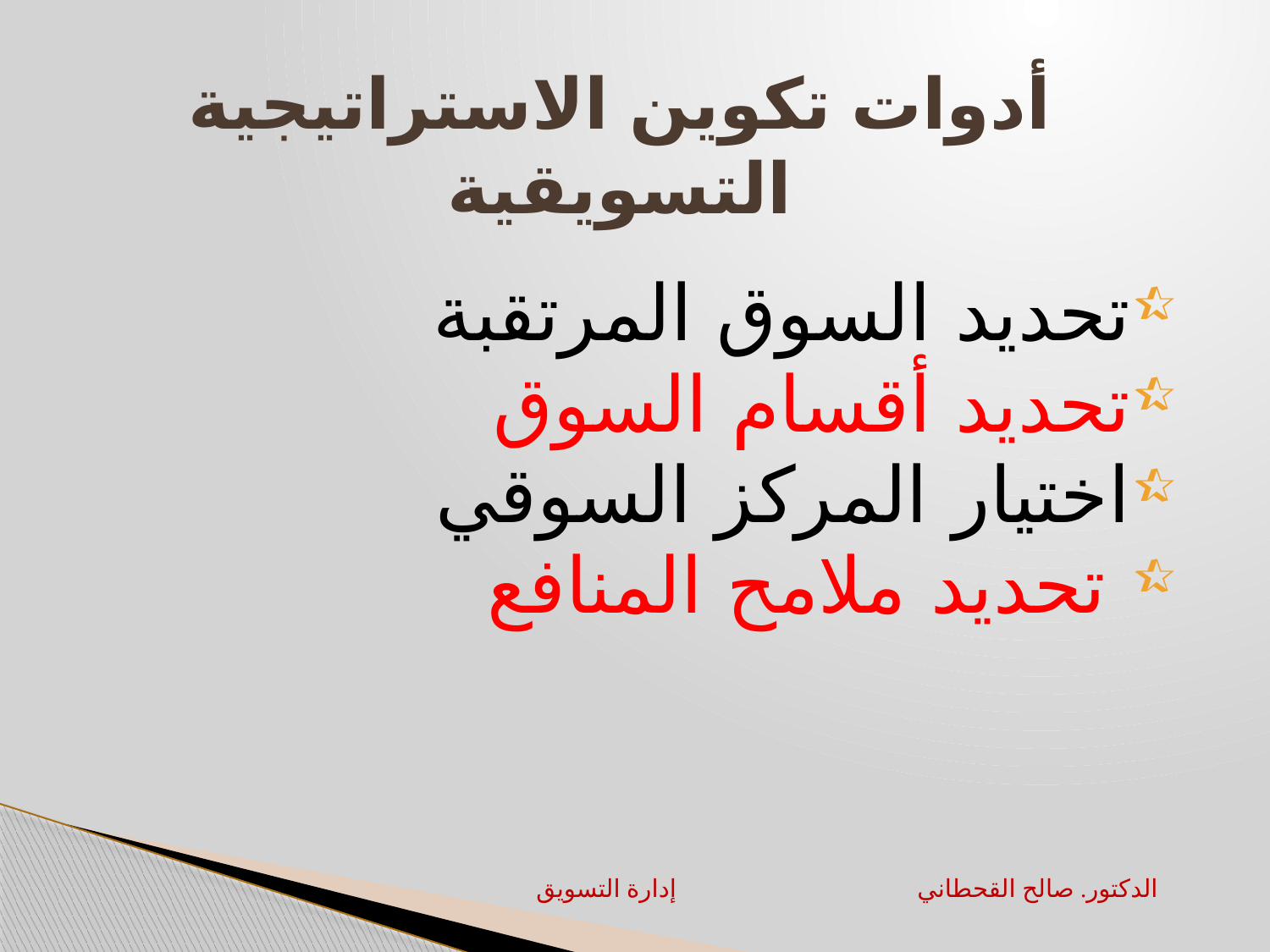

# أدوات تكوين الاستراتيجية التسويقية
تحديد السوق المرتقبة
تحديد أقسام السوق
اختيار المركز السوقي
 تحديد ملامح المنافع
إدارة التسويق		الدكتور. صالح القحطاني